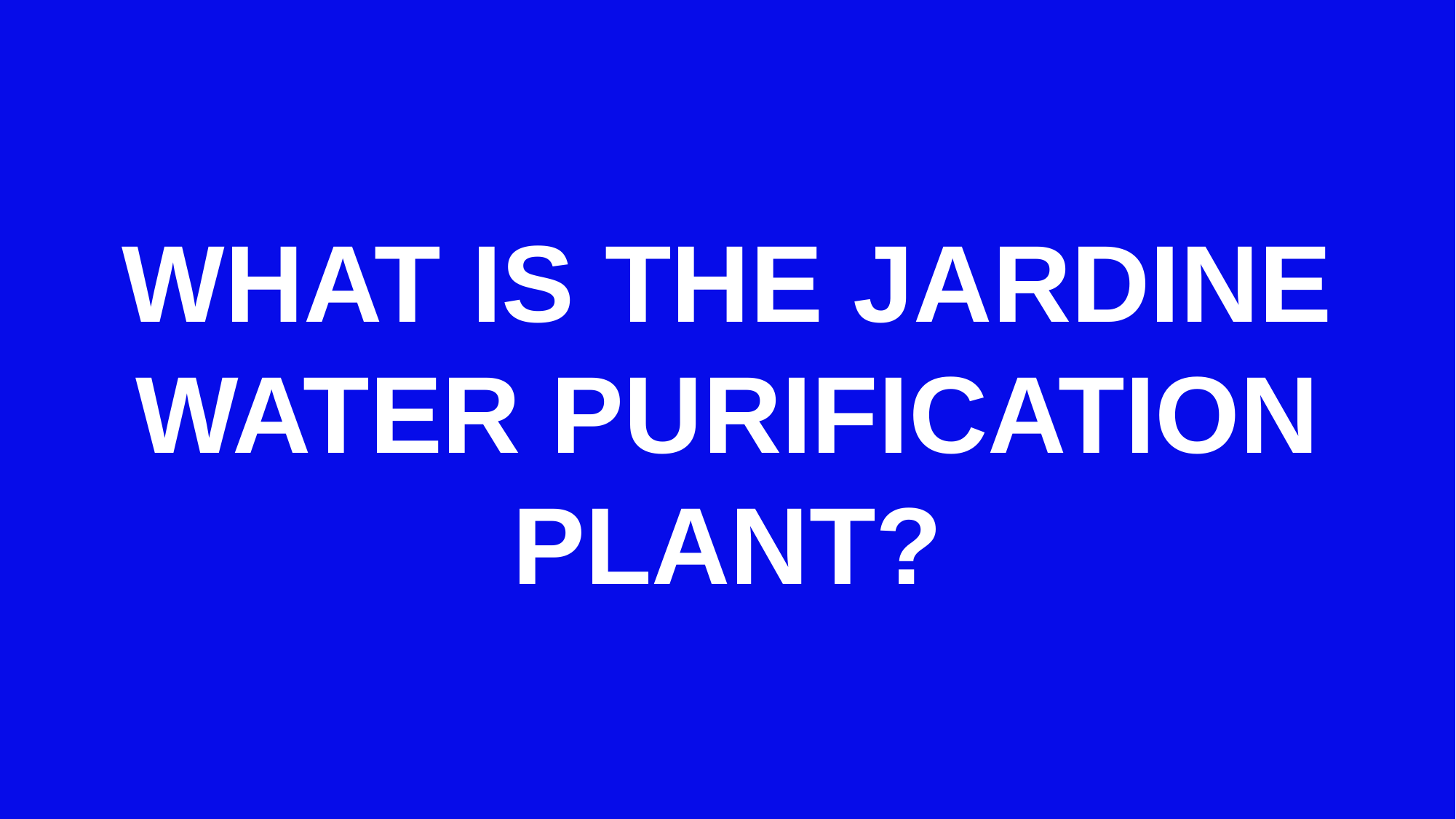

WHAT IS THE JARDINE WATER PURIFICATION PLANT?